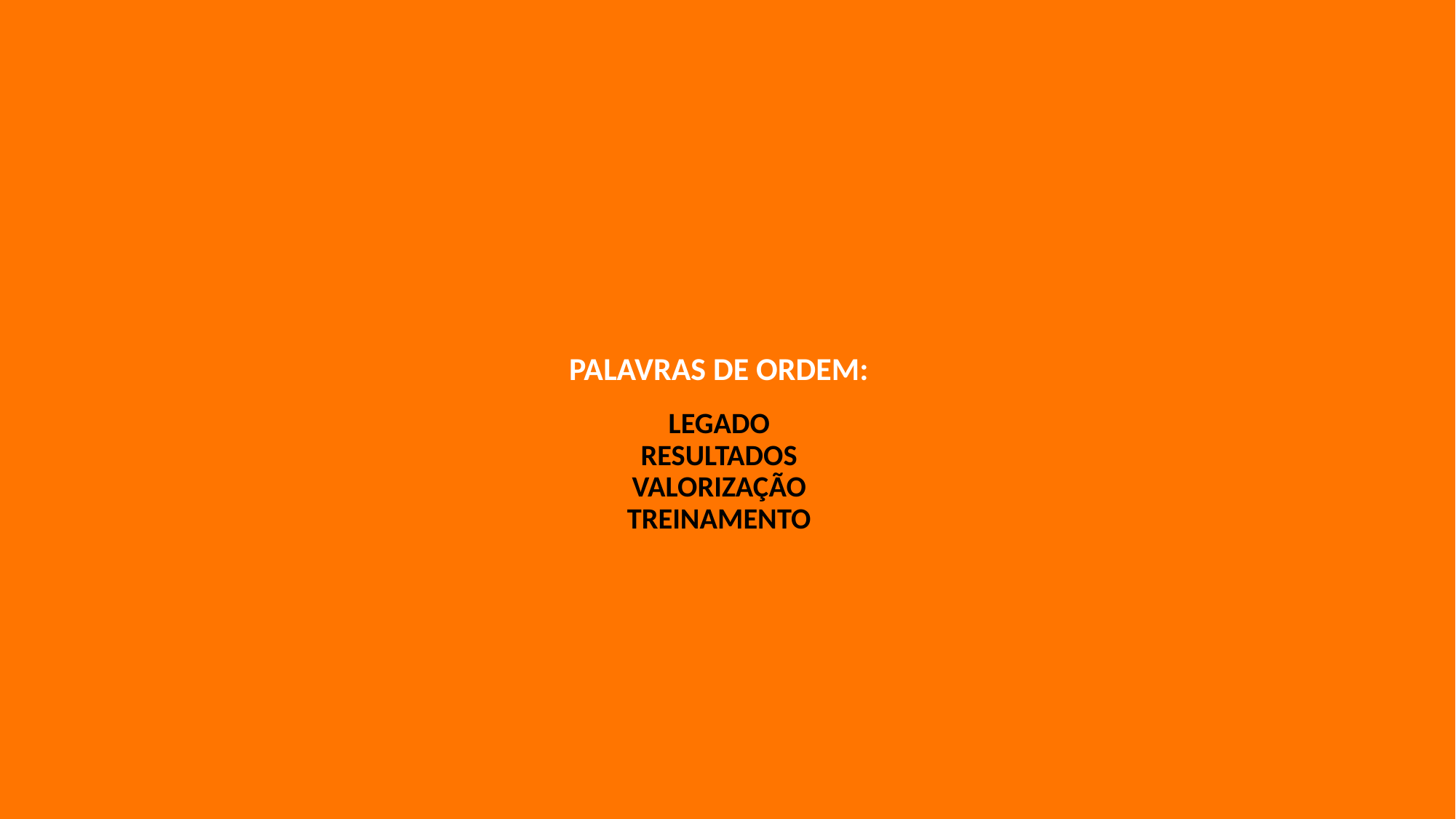

# PALAVRAS DE ORDEM: LEGADO RESULTADOS VALORIZAÇÃO TREINAMENTO